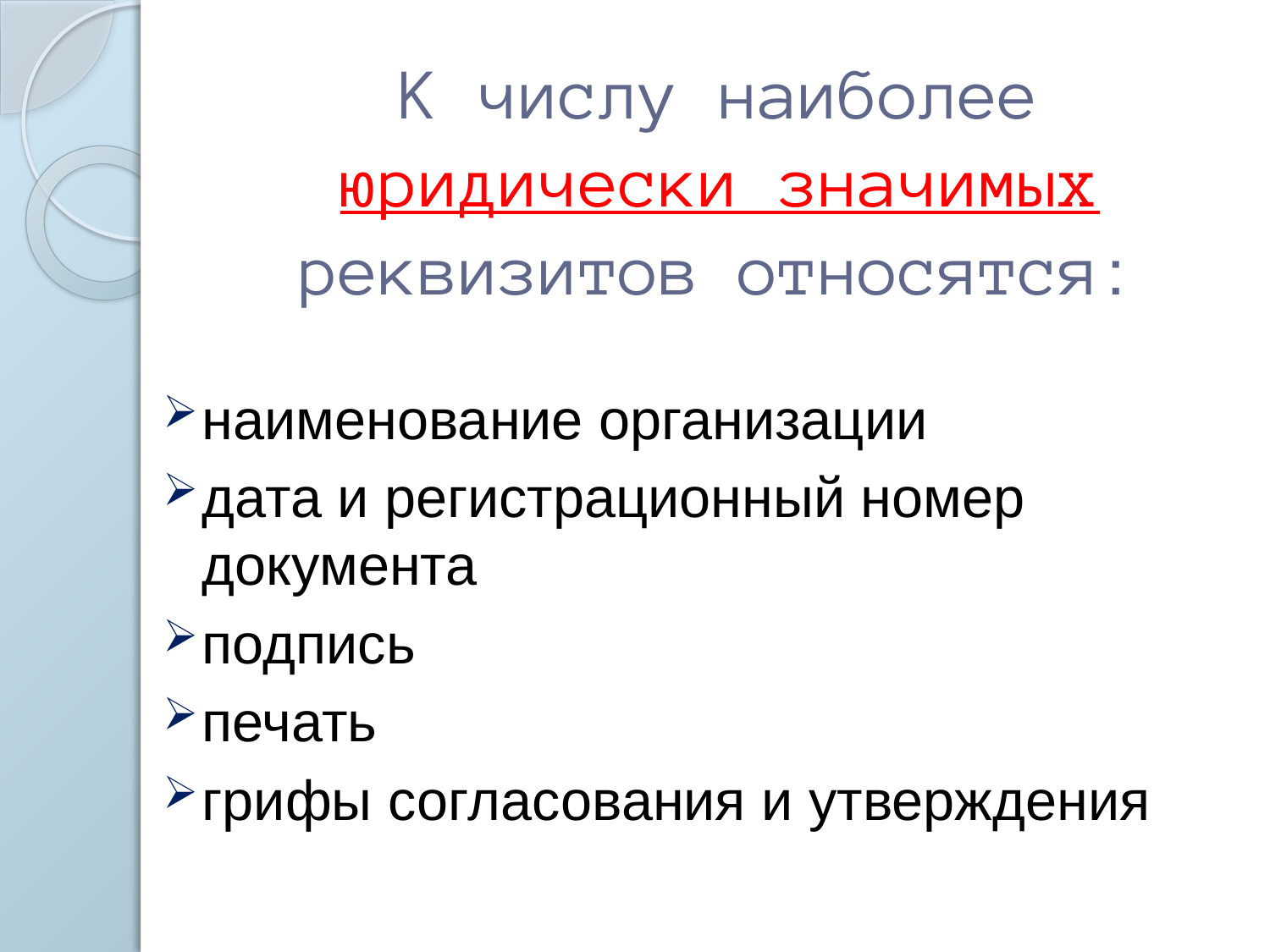

# К числу наиболее юридически значимых реквизитов относятся:
наименование организации
дата и регистрационный номер документа
подпись
печать
грифы согласования и утверждения